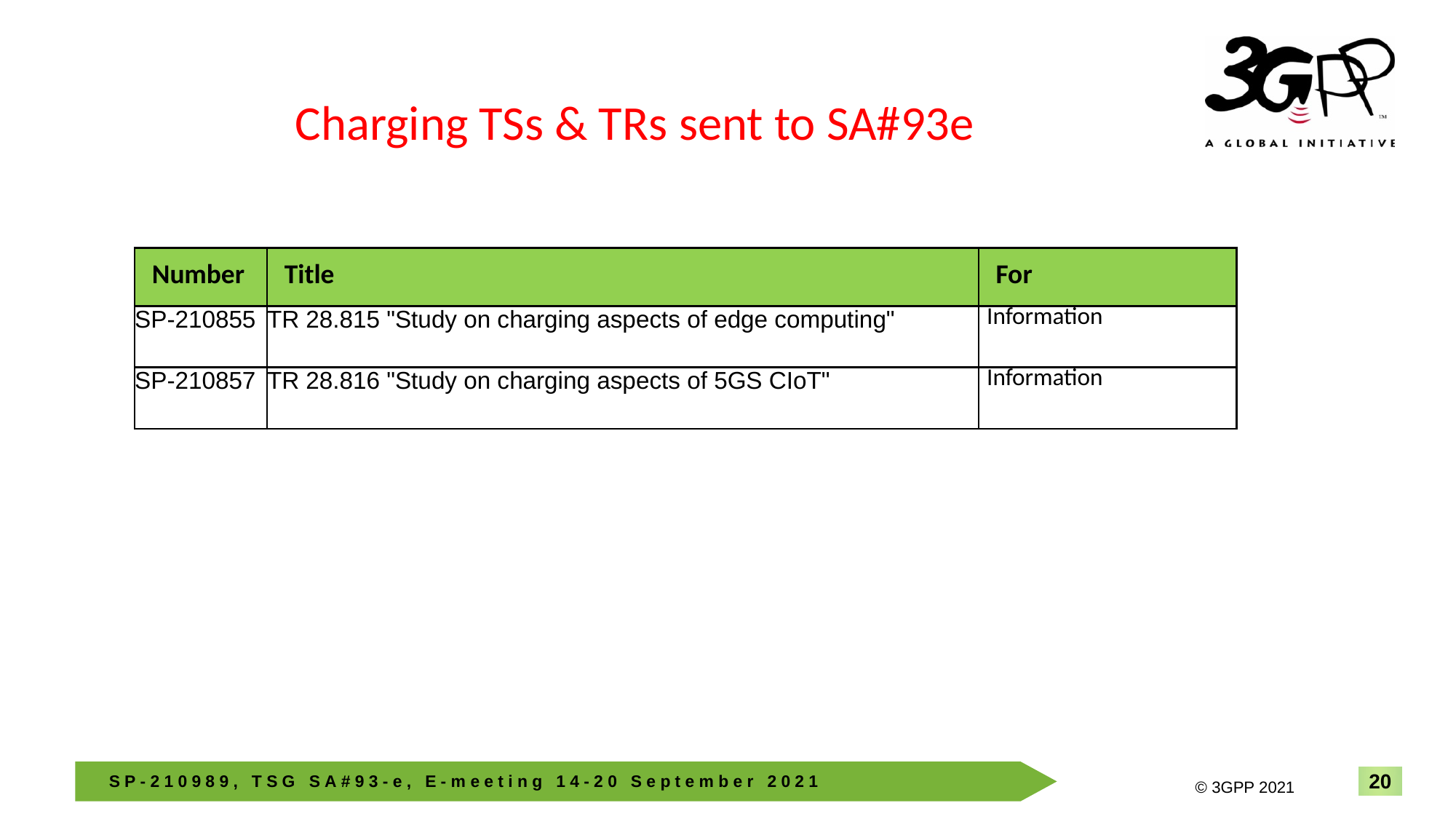

Charging TSs & TRs sent to SA#93e
| Number | Title | For |
| --- | --- | --- |
| SP-210855 | TR 28.815 "Study on charging aspects of edge computing" | Information |
| SP-210857 | TR 28.816 "Study on charging aspects of 5GS CIoT" | Information |